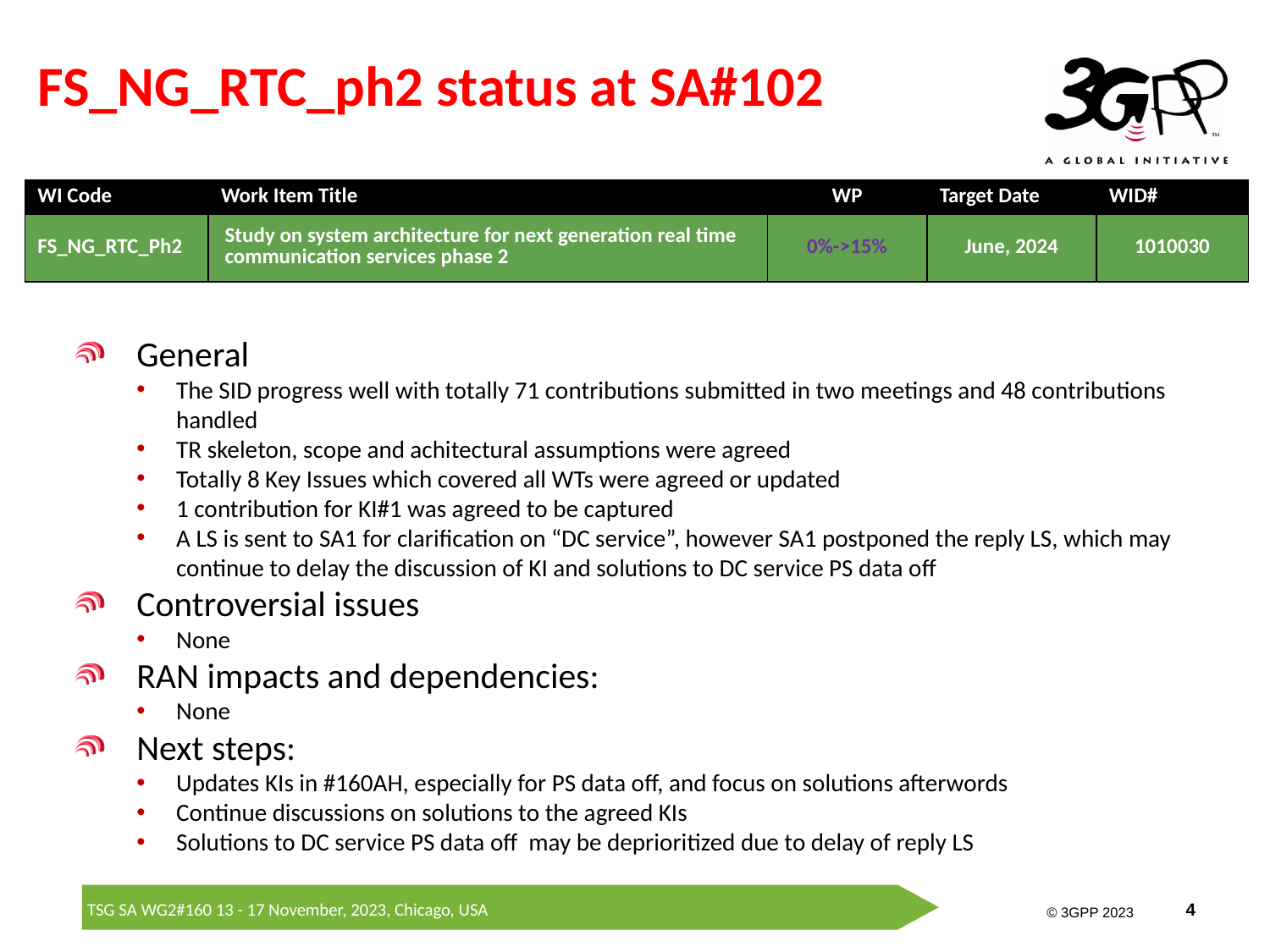

# FS_NG_RTC_ph2 status at SA#102
| WI Code | Work Item Title | WP | Target Date | WID# |
| --- | --- | --- | --- | --- |
| FS\_NG\_RTC\_Ph2 | Study on system architecture for next generation real time communication services phase 2 | 0%->15% | June, 2024 | 1010030 |
General
The SID progress well with totally 71 contributions submitted in two meetings and 48 contributions handled
TR skeleton, scope and achitectural assumptions were agreed
Totally 8 Key Issues which covered all WTs were agreed or updated
1 contribution for KI#1 was agreed to be captured
A LS is sent to SA1 for clarification on “DC service”, however SA1 postponed the reply LS, which may continue to delay the discussion of KI and solutions to DC service PS data off
Controversial issues
None
RAN impacts and dependencies:
None
Next steps:
Updates KIs in #160AH, especially for PS data off, and focus on solutions afterwords
Continue discussions on solutions to the agreed KIs
Solutions to DC service PS data off  may be deprioritized due to delay of reply LS